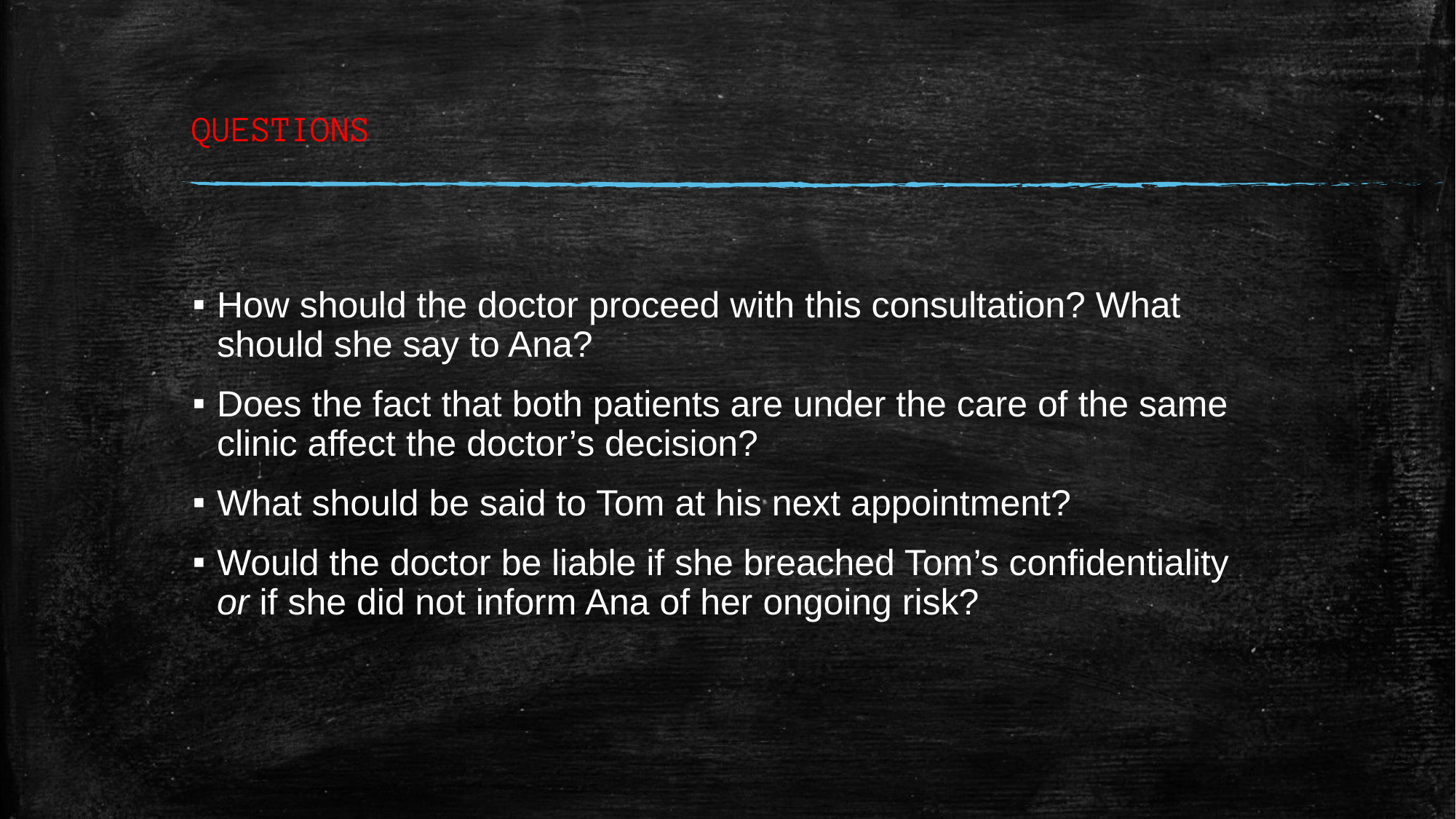

# QUESTIONS

How should the doctor proceed with this consultation? What should she say to Ana?
Does the fact that both patients are under the care of the same clinic affect the doctor’s decision?
What should be said to Tom at his next appointment?
Would the doctor be liable if she breached Tom’s confidentiality or if she did not inform Ana of her ongoing risk?